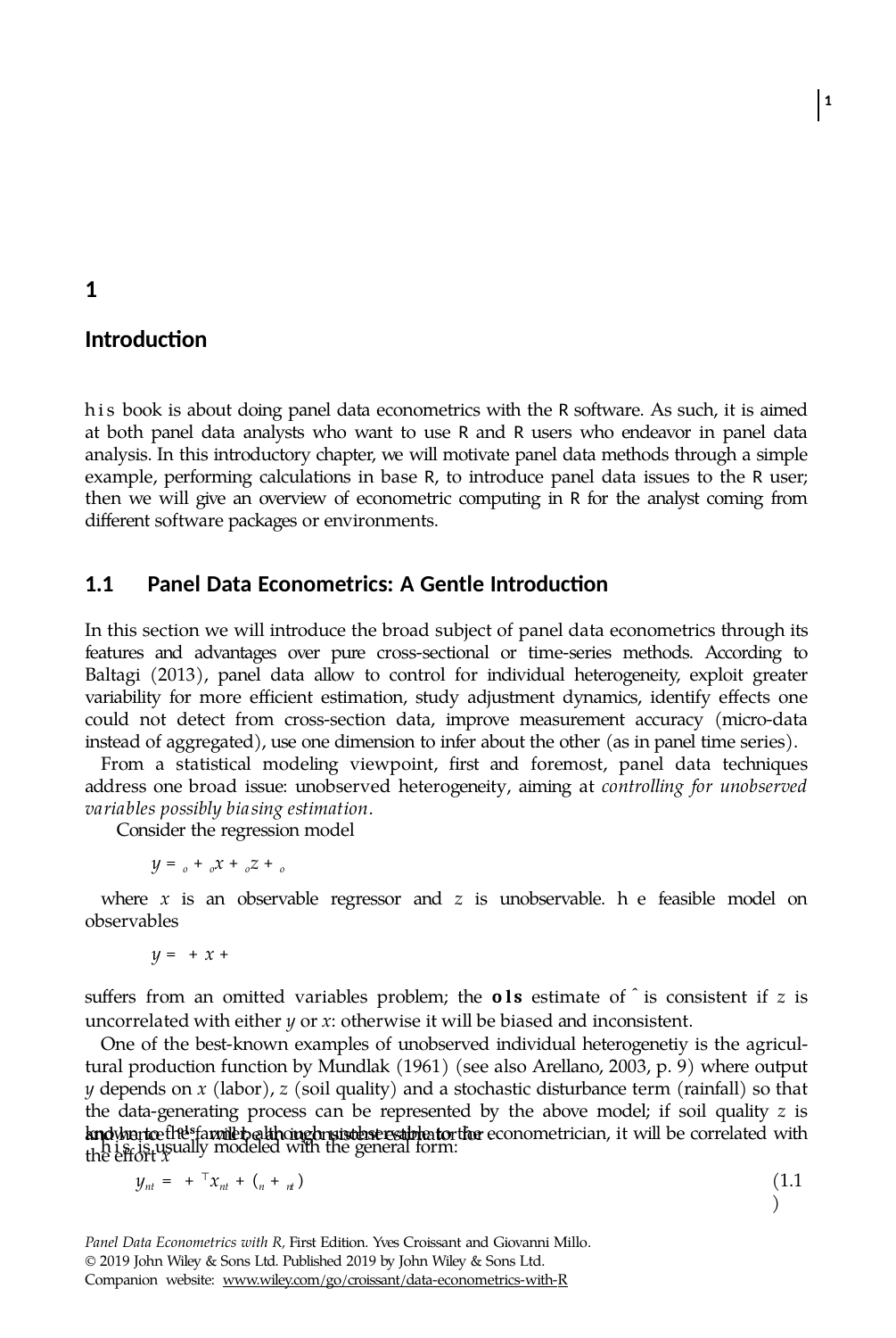

1

1
Introduction

his book is about doing panel data econometrics with the R software. As such, it is aimed at both panel data analysts who want to use R and R users who endeavor in panel data analysis. In this introductory chapter, we will motivate panel data methods through a simple example, performing calculations in base R, to introduce panel data issues to the R user; then we will give an overview of econometric computing in R for the analyst coming from different software packages or environments.

1.1	Panel Data Econometrics: A Gentle Introduction

In this section we will introduce the broad subject of panel data econometrics through its features and advantages over pure cross-sectional or time-series methods. According to Baltagi (2013), panel data allow to control for individual heterogeneity, exploit greater variability for more eﬃcient estimation, study adjustment dynamics, identify effects one could not detect from cross-section data, improve measurement accuracy (micro-data instead of aggregated), use one dimension to infer about the other (as in panel time series).
From a statistical modeling viewpoint, ﬁrst and foremost, panel data techniques address one broad issue: unobserved heterogeneity, aiming at controlling for unobserved variables possibly biasing estimation.
Consider the regression model
y = o + ox + oz + o
where x is an observable regressor and z is unobservable. he feasible model on observables
y =  + x +
suffers from an omitted variables problem; the ols estimate of ̂ is consistent if z is uncorrelated with either y or x: otherwise it will be biased and inconsistent.
One of the best-known examples of unobserved individual heterogenetiy is the agricul- tural production function by Mundlak (1961) (see also Arellano, 2003, p. 9) where output y depends on x (labor), z (soil quality) and a stochastic disturbance term (rainfall) so that the data-generating process can be represented by the above model; if soil quality z is known to the farmer, although unobservable to the econometrician, it will be correlated with the effort x
and hence ̂	will be an inconsistent estimator for .
ols
his is usually modeled with the general form:
ynt =  + ⊤xnt + (n + nt )
(1.1)
Panel Data Econometrics with R, First Edition. Yves Croissant and Giovanni Millo.
© 2019 John Wiley & Sons Ltd. Published 2019 by John Wiley & Sons Ltd.
Companion website: www.wiley.com/go/croissant/data-econometrics-with-R